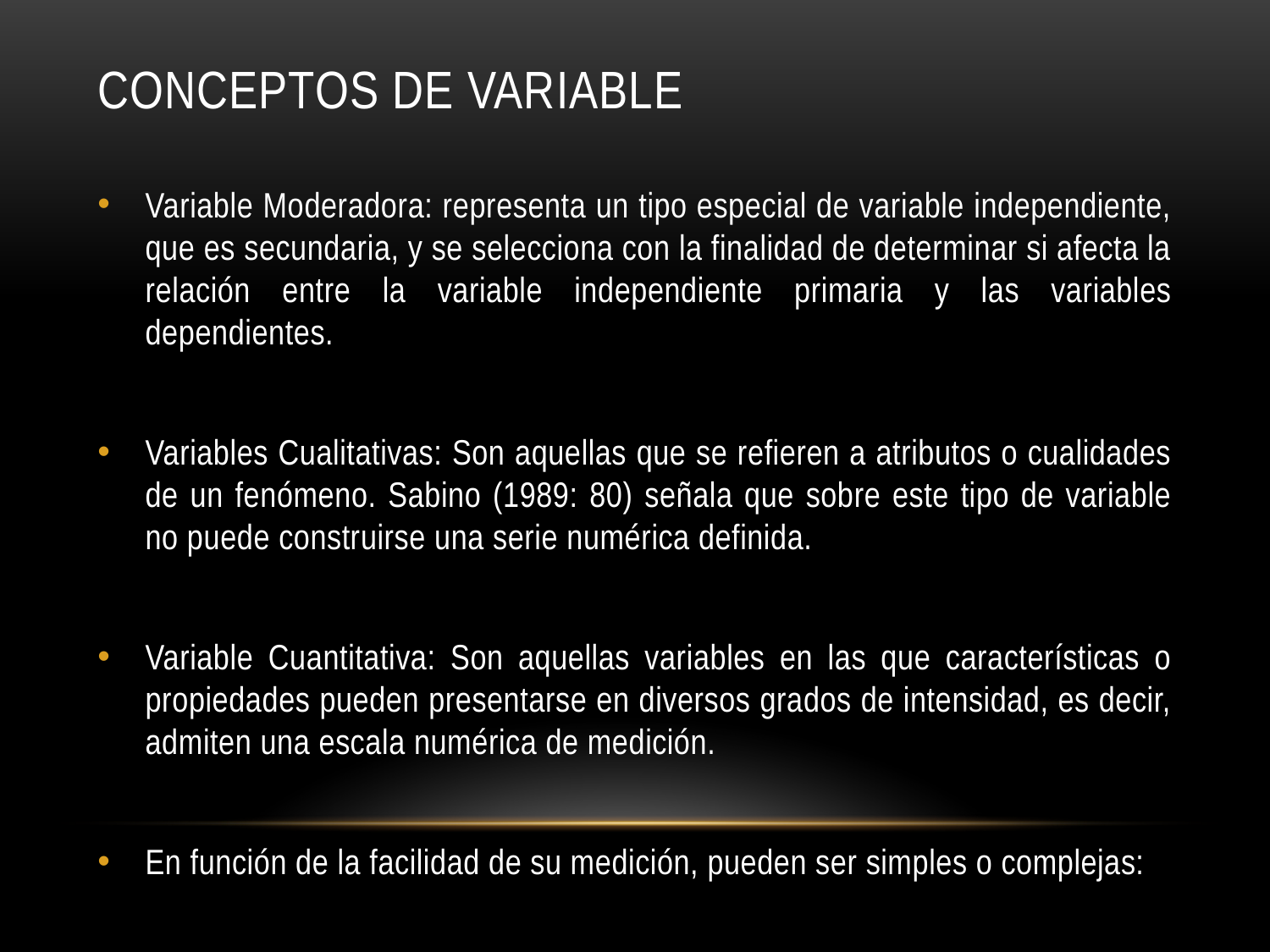

# CONCEPTOS DE VARIABLE
Variable Moderadora: representa un tipo especial de variable independiente, que es secundaria, y se selecciona con la finalidad de determinar si afecta la relación entre la variable independiente primaria y las variables dependientes.

Variables Cualitativas: Son aquellas que se refieren a atributos o cualidades de un fenómeno. Sabino (1989: 80) señala que sobre este tipo de variable no puede construirse una serie numérica definida.

Variable Cuantitativa: Son aquellas variables en las que características o propiedades pueden presentarse en diversos grados de intensidad, es decir, admiten una escala numérica de medición.

En función de la facilidad de su medición, pueden ser simples o complejas: